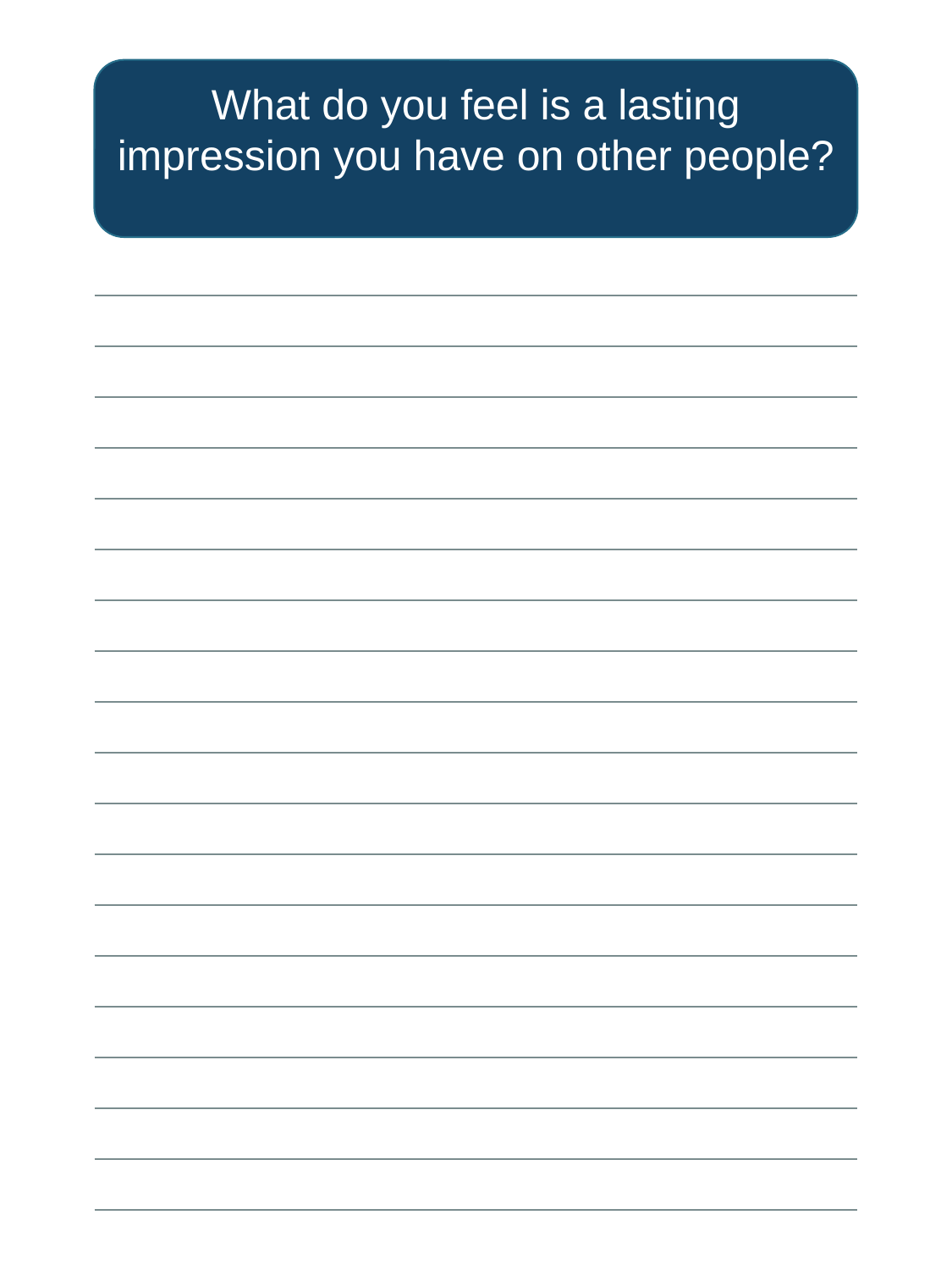

What do you feel is a lasting impression you have on other people?
|  |
| --- |
|  |
|  |
|  |
|  |
|  |
|  |
|  |
|  |
|  |
|  |
|  |
|  |
|  |
|  |
|  |
|  |
|  |